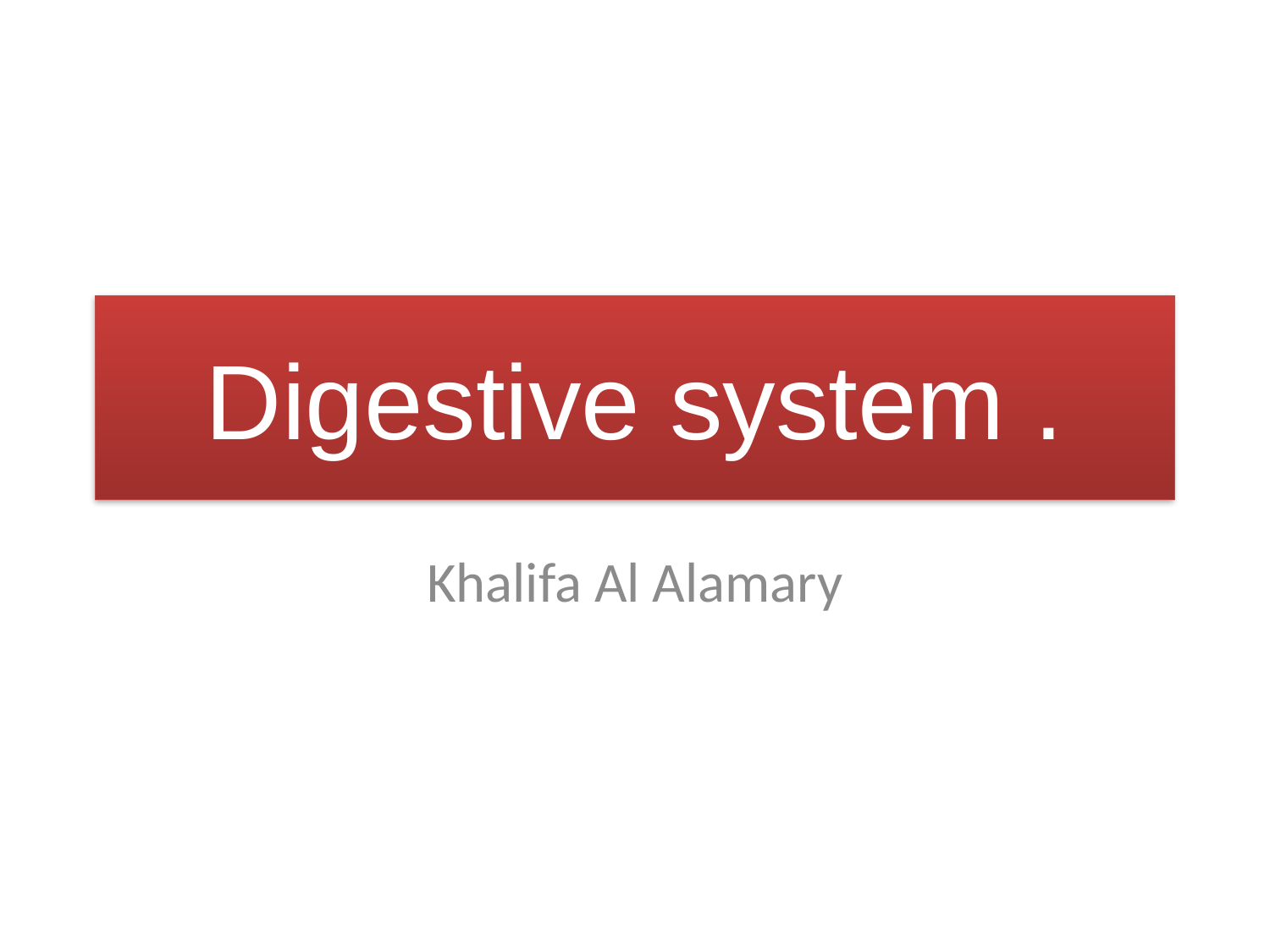

# Digestive system .
Khalifa Al Alamary